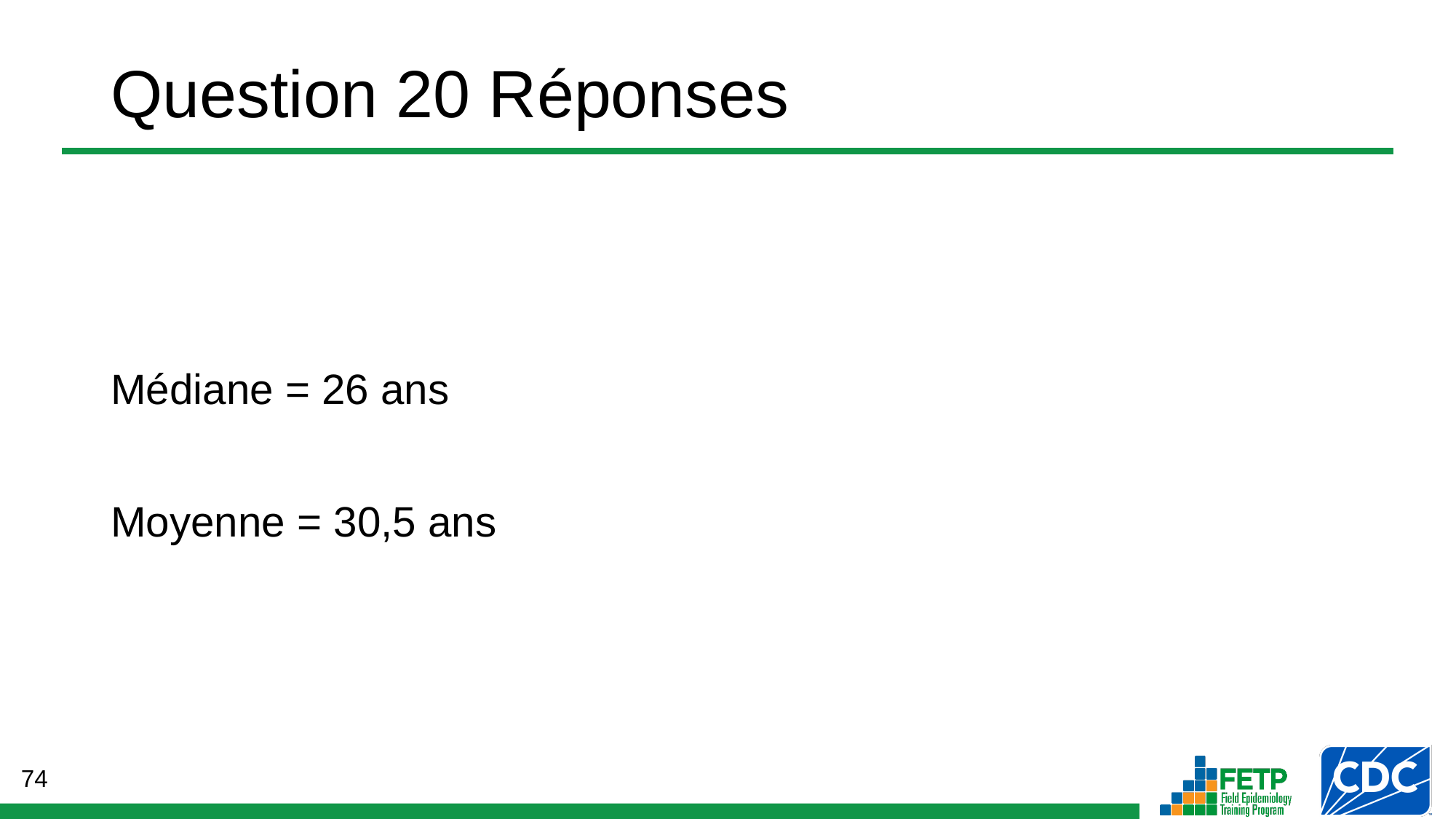

# Question 20 Réponses
Médiane = 26 ans

Moyenne = 30,5 ans